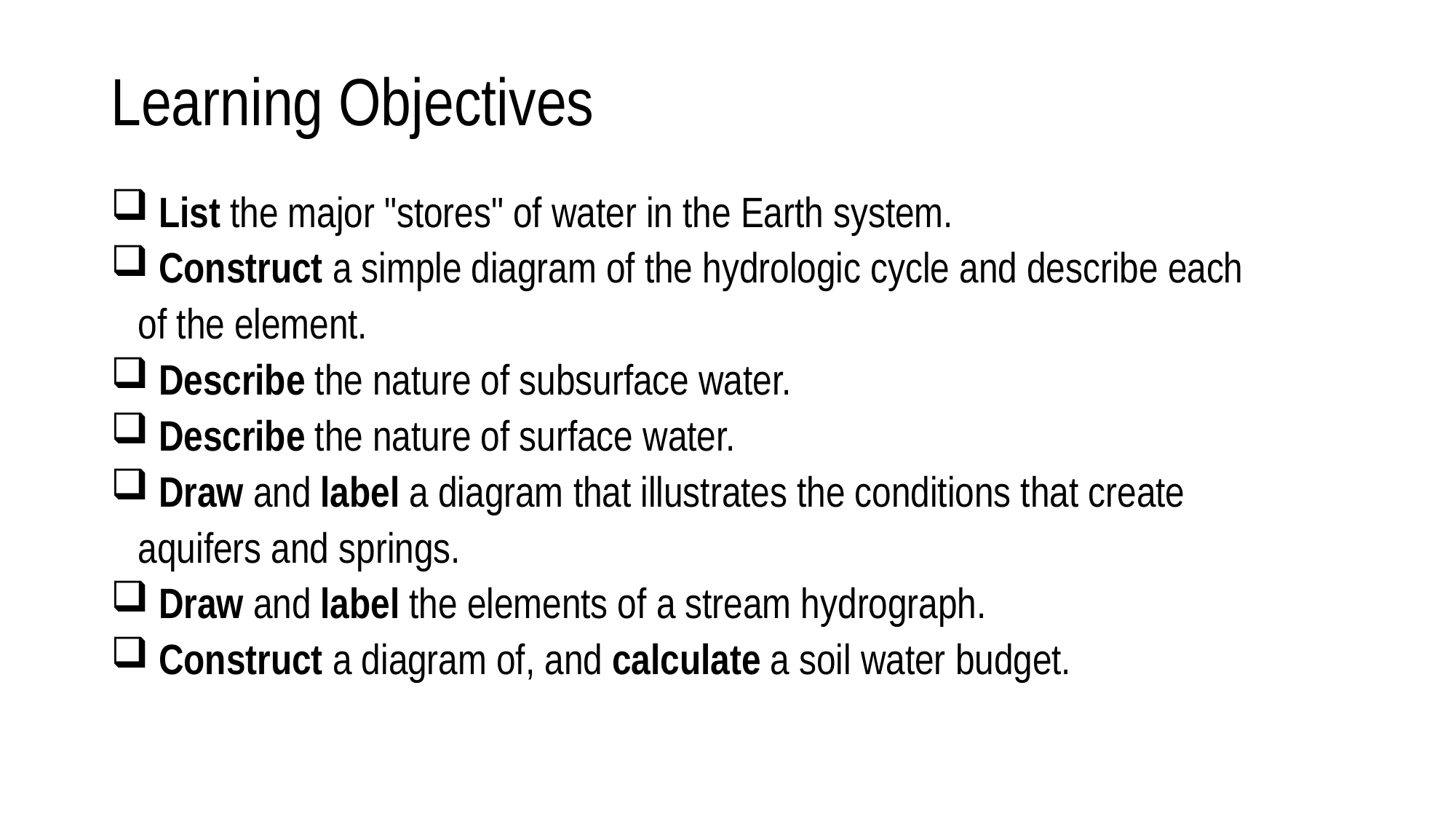

# Learning Objectives
 List the major "stores" of water in the Earth system.
 Construct a simple diagram of the hydrologic cycle and describe each of the element.
 Describe the nature of subsurface water.
 Describe the nature of surface water.
 Draw and label a diagram that illustrates the conditions that create aquifers and springs.
 Draw and label the elements of a stream hydrograph.
 Construct a diagram of, and calculate a soil water budget.